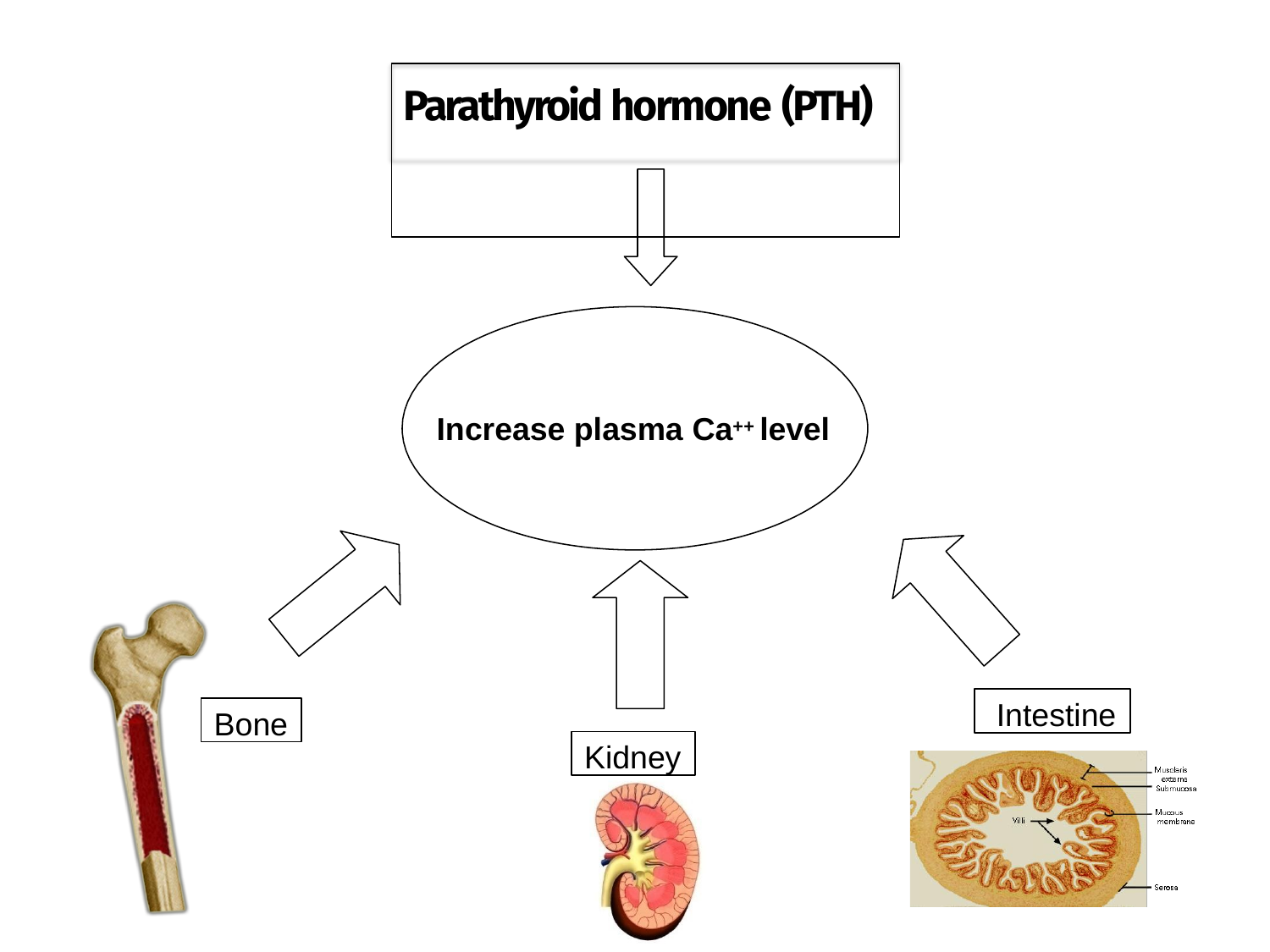

# Parathyroid hormone (PTH)

Increase plasma Ca++ level

Intestine
Bone
Kidney